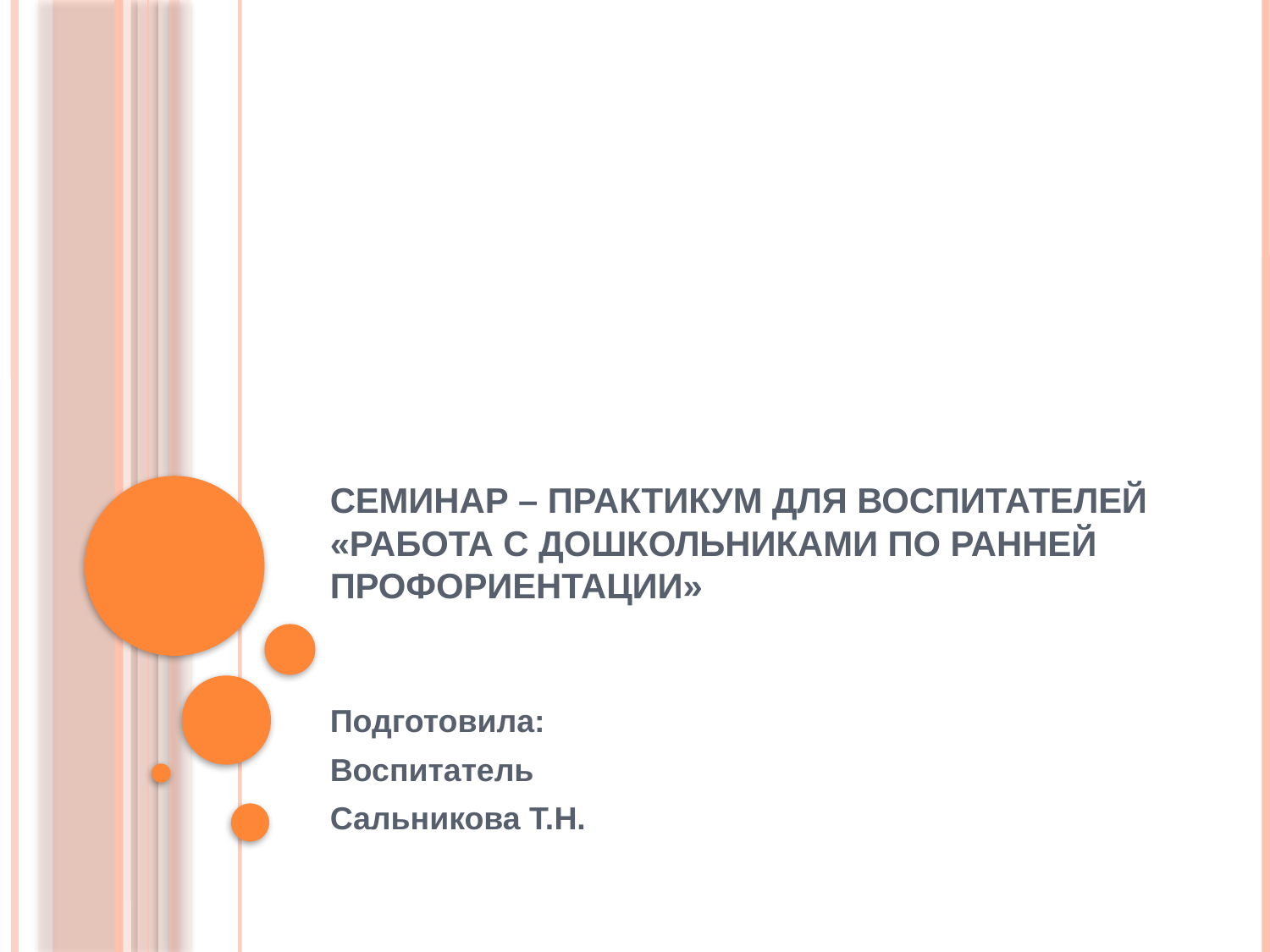

# Семинар – практикум для воспитателей «Работа с дошкольниками по ранней профориентации»
Подготовила:
Воспитатель
Сальникова Т.Н.